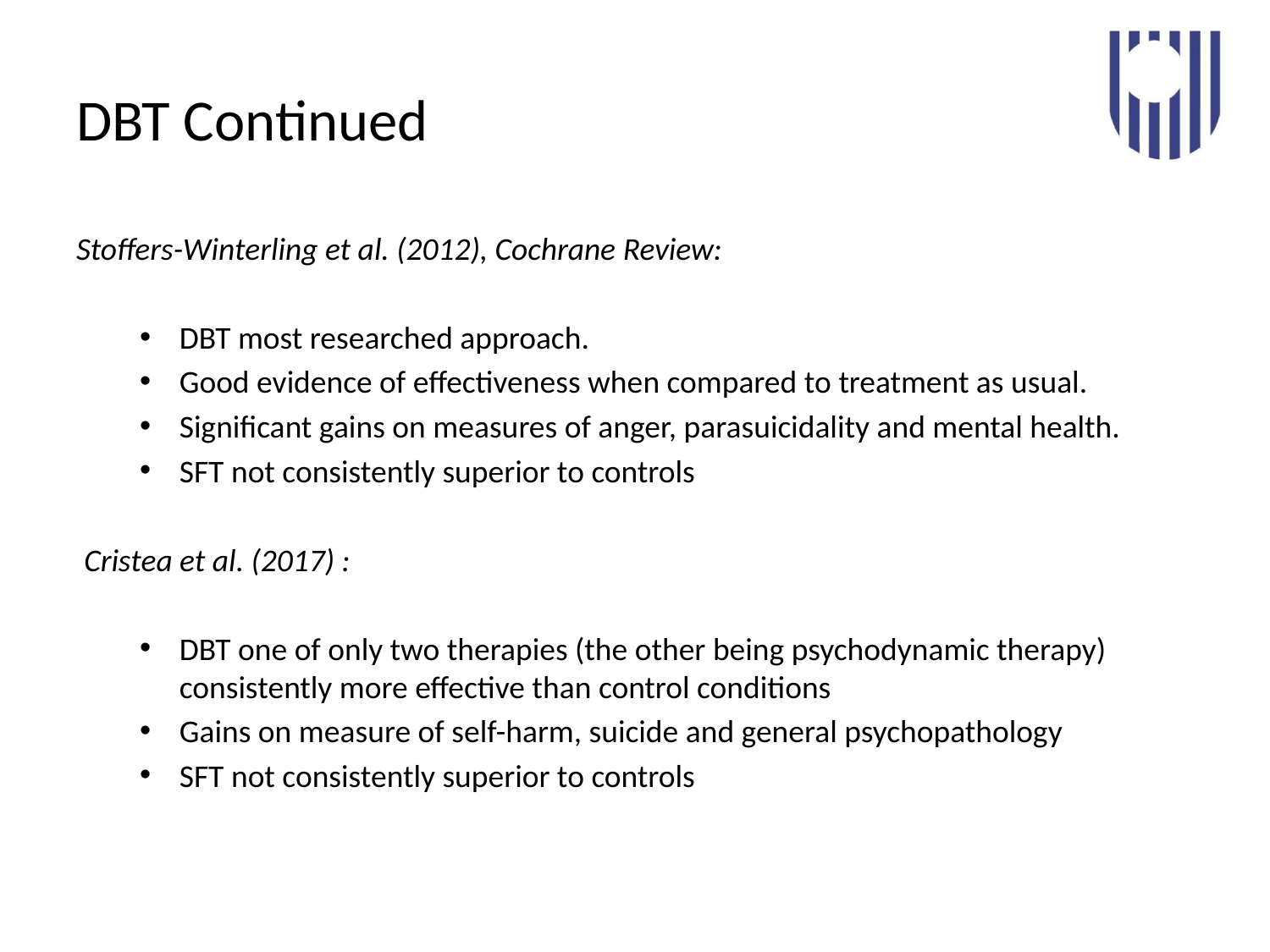

# DBT Continued
Stoffers-Winterling et al. (2012), Cochrane Review:

DBT most researched approach.
Good evidence of effectiveness when compared to treatment as usual.
Significant gains on measures of anger, parasuicidality and mental health.
SFT not consistently superior to controls

Cristea et al. (2017) :

DBT one of only two therapies (the other being psychodynamic therapy) consistently more effective than control conditions
Gains on measure of self-harm, suicide and general psychopathology
SFT not consistently superior to controls